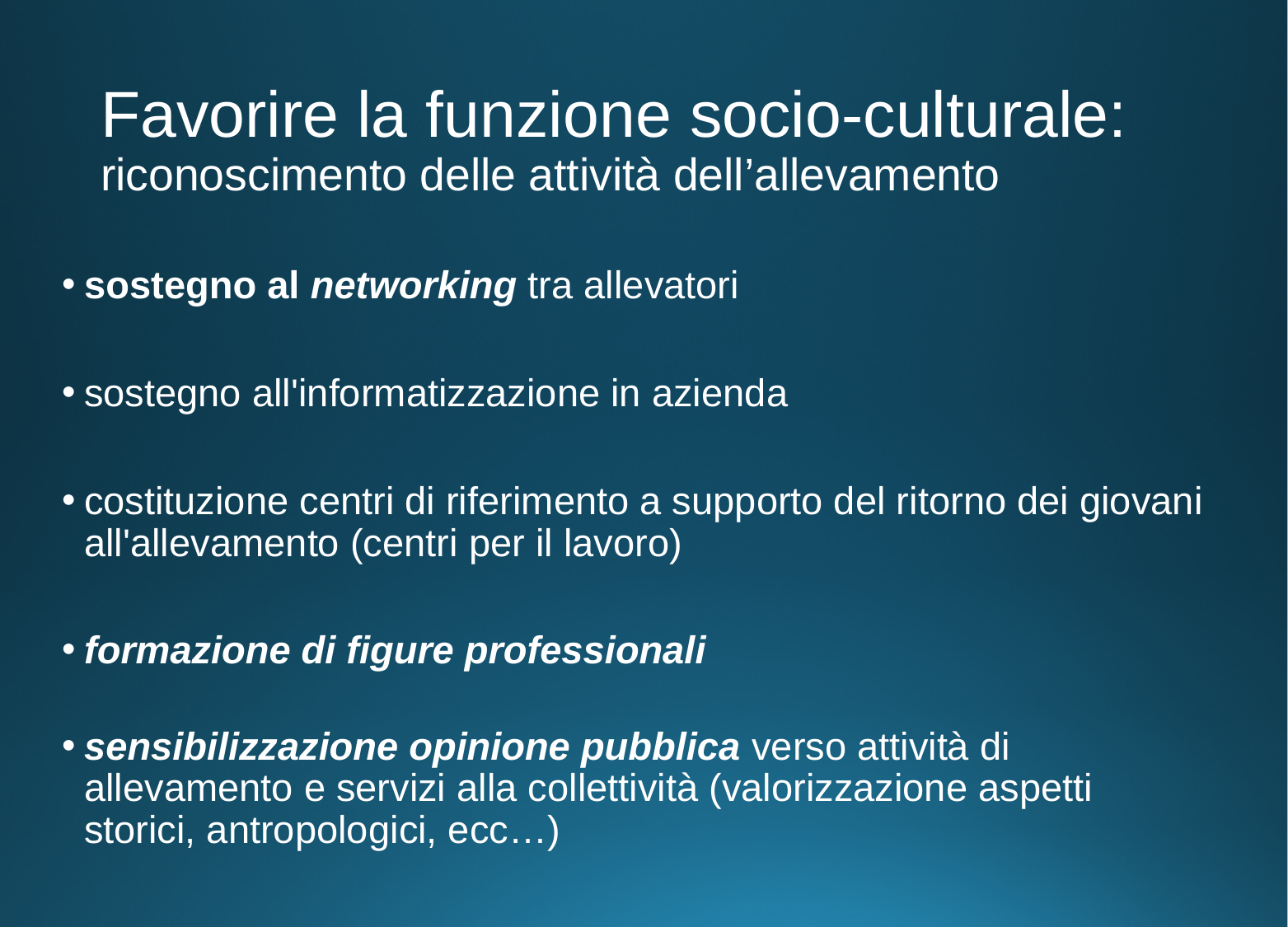

# Favorire la funzione socio-culturale: riconoscimento delle attività dell’allevamento
sostegno al networking tra allevatori

sostegno all'informatizzazione in azienda

costituzione centri di riferimento a supporto del ritorno dei giovani all'allevamento (centri per il lavoro)

formazione di figure professionali
sensibilizzazione opinione pubblica verso attività di allevamento e servizi alla collettività (valorizzazione aspetti storici, antropologici, ecc…)